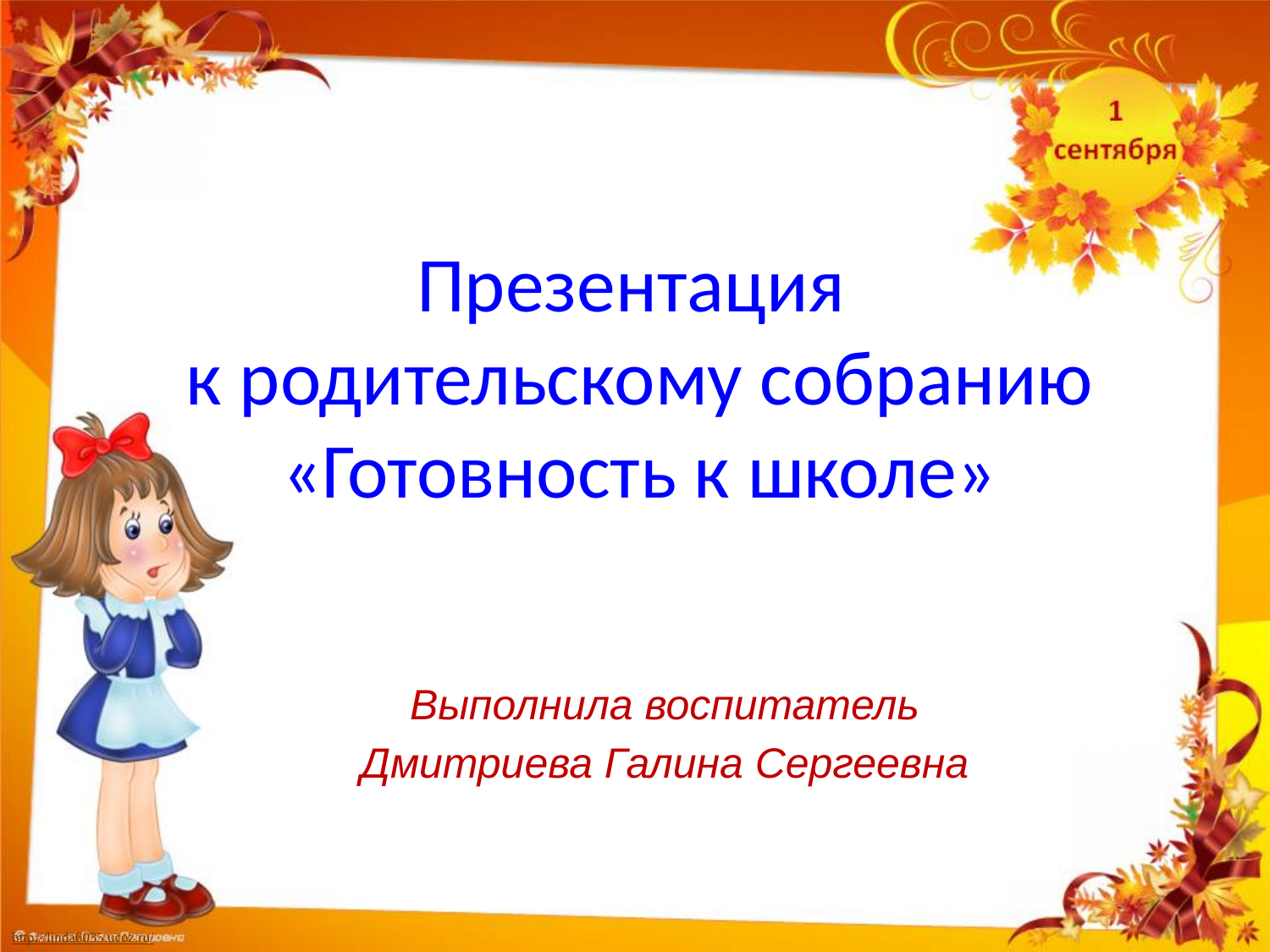

# Презентация к родительскому собранию «Готовность к школе»
Выполнила воспитатель
Дмитриева Галина Сергеевна